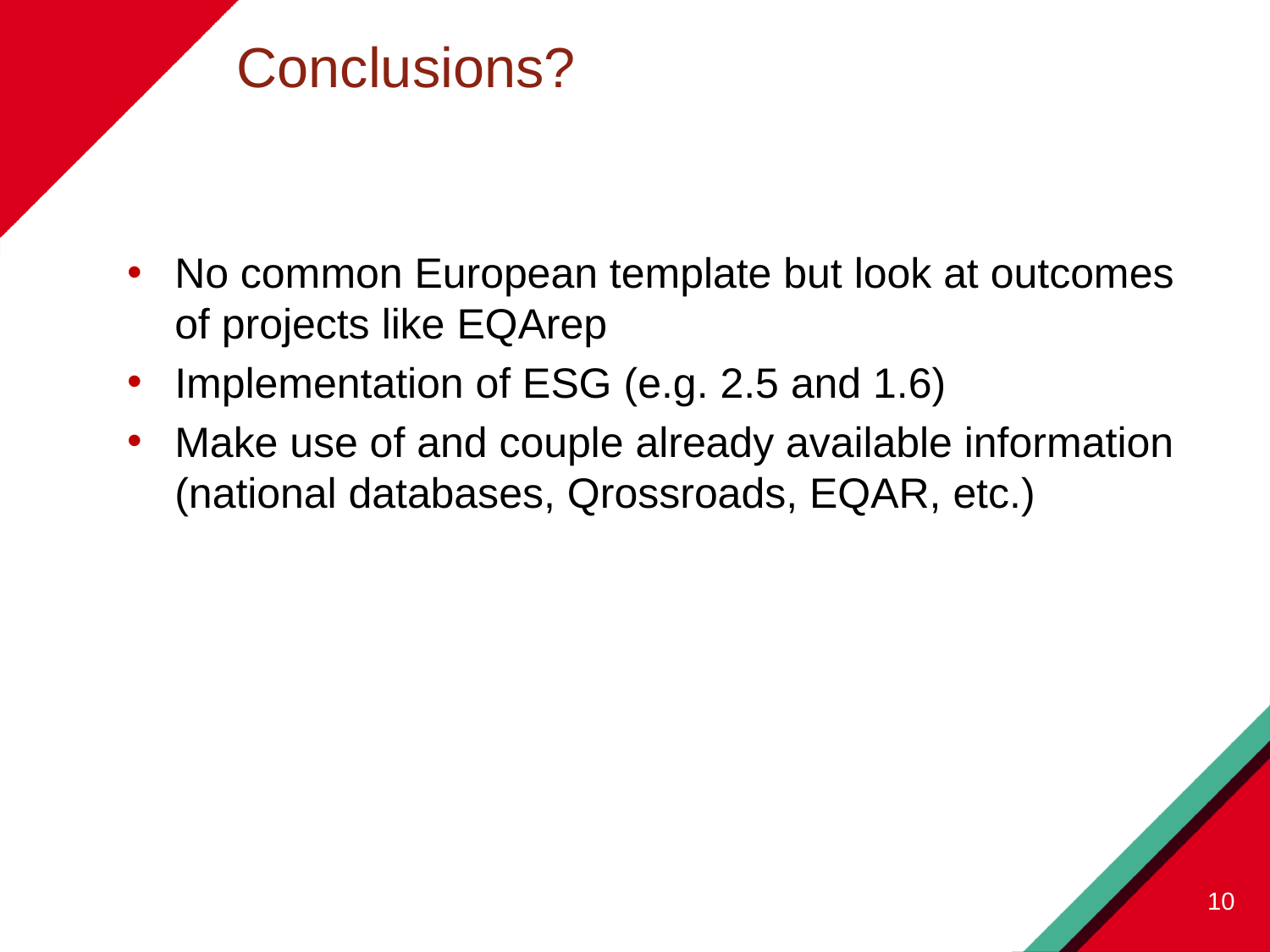

# Conclusions?
No common European template but look at outcomes of projects like EQArep
Implementation of ESG (e.g. 2.5 and 1.6)
Make use of and couple already available information (national databases, Qrossroads, EQAR, etc.)
10